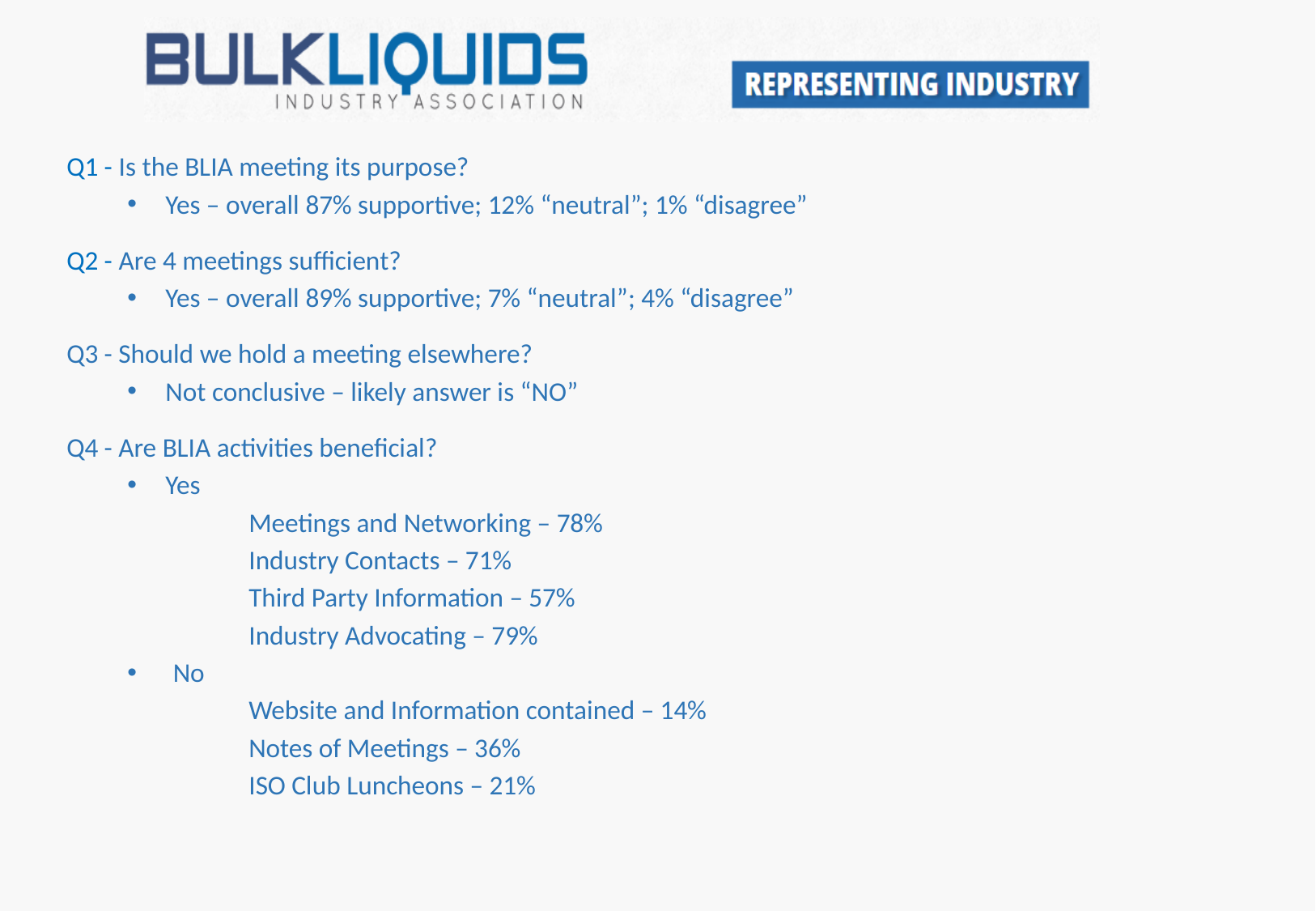

Q1 - Is the BLIA meeting its purpose?
Yes – overall 87% supportive; 12% “neutral”; 1% “disagree”
Q2 - Are 4 meetings sufficient?
Yes – overall 89% supportive; 7% “neutral”; 4% “disagree”
Q3 - Should we hold a meeting elsewhere?
Not conclusive – likely answer is “NO”
Q4 - Are BLIA activities beneficial?
Yes
Meetings and Networking – 78%
Industry Contacts – 71%
Third Party Information – 57%
Industry Advocating – 79%
No
Website and Information contained – 14%
Notes of Meetings – 36%
ISO Club Luncheons – 21%